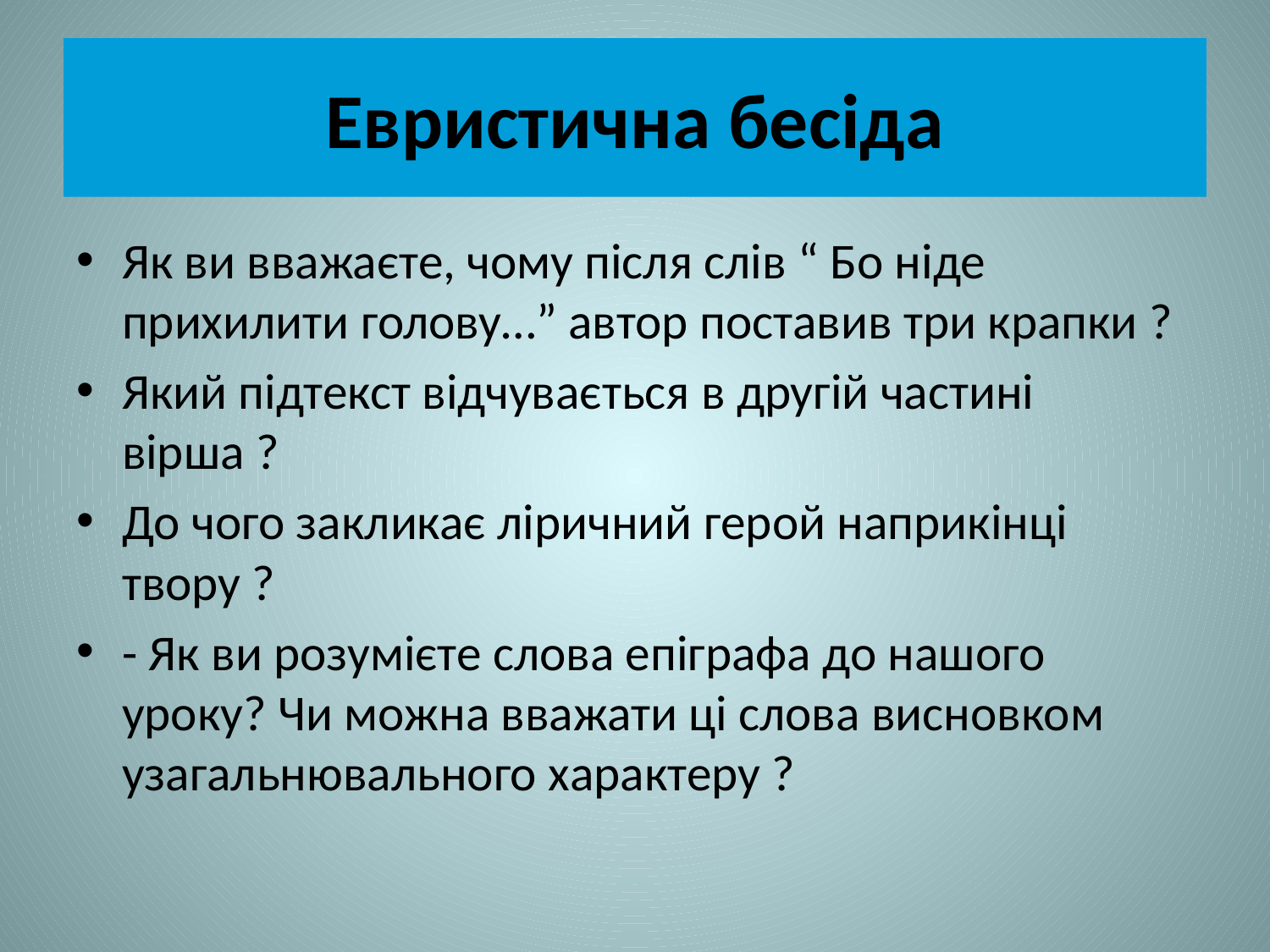

# Евристична бесіда
Як ви вважаєте, чому після слів “ Бо ніде прихилити голову…” автор поставив три крапки ?
Який підтекст відчувається в другій частині вірша ?
До чого закликає ліричний герой наприкінці твору ?
- Як ви розумієте слова епіграфа до нашого уроку? Чи можна вважати ці слова висновком узагальнювального характеру ?